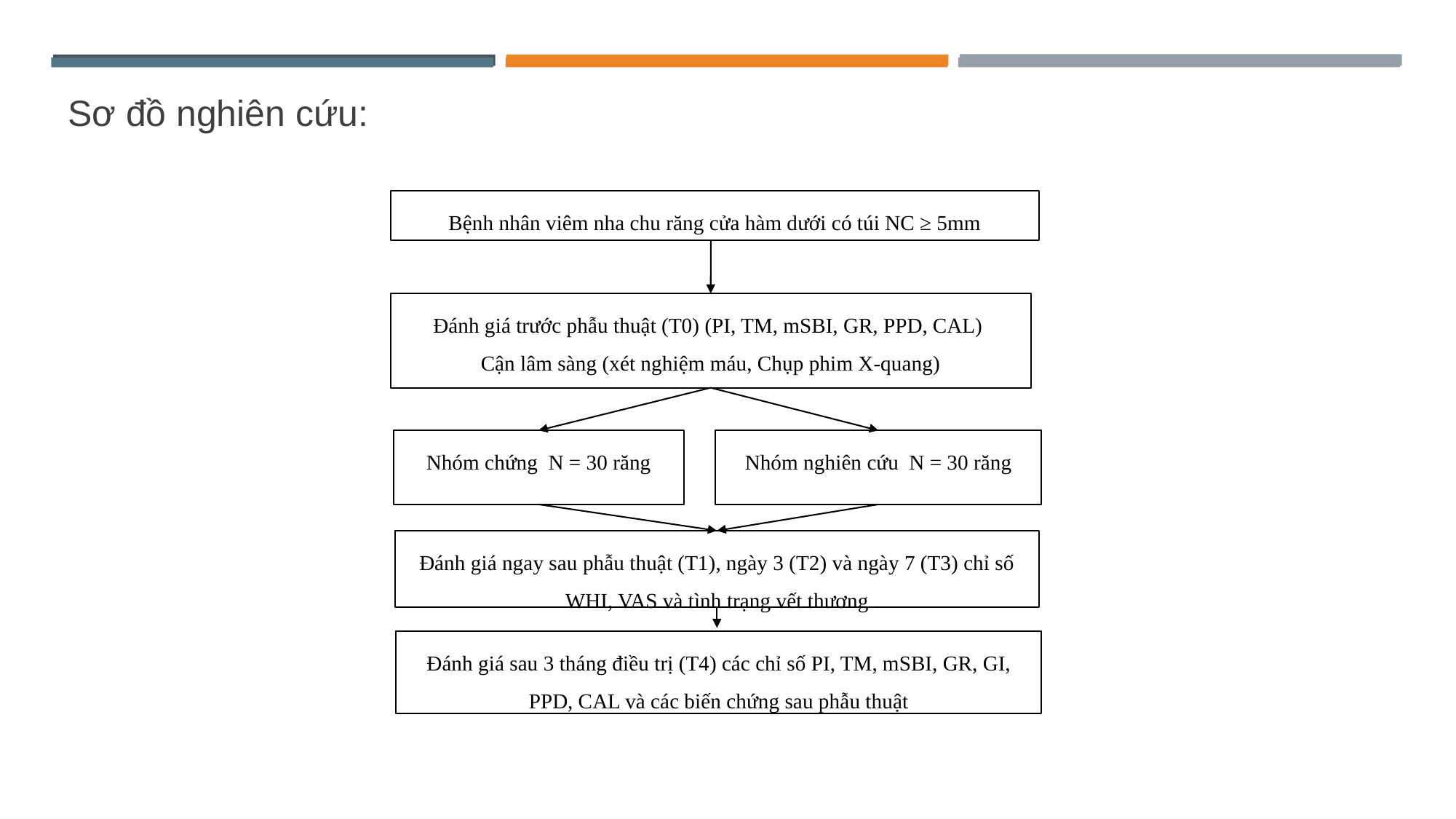

Sơ đồ nghiên cứu:
Bệnh nhân viêm nha chu răng cửa hàm dưới có túi NC ≥ 5mm
Đánh giá trước phẫu thuật (T0) (PI, TM, mSBI, GR, PPD, CAL)
Cận lâm sàng (xét nghiệm máu, Chụp phim X-quang)
Nhóm chứng  N = 30 răng
Nhóm nghiên cứu  N = 30 răng
Đánh giá ngay sau phẫu thuật (T1), ngày 3 (T2) và ngày 7 (T3) chỉ số WHI, VAS và tình trạng vết thương

Đánh giá sau 3 tháng điều trị (T4) các chỉ số PI, TM, mSBI, GR, GI, PPD, CAL và các biến chứng sau phẫu thuật